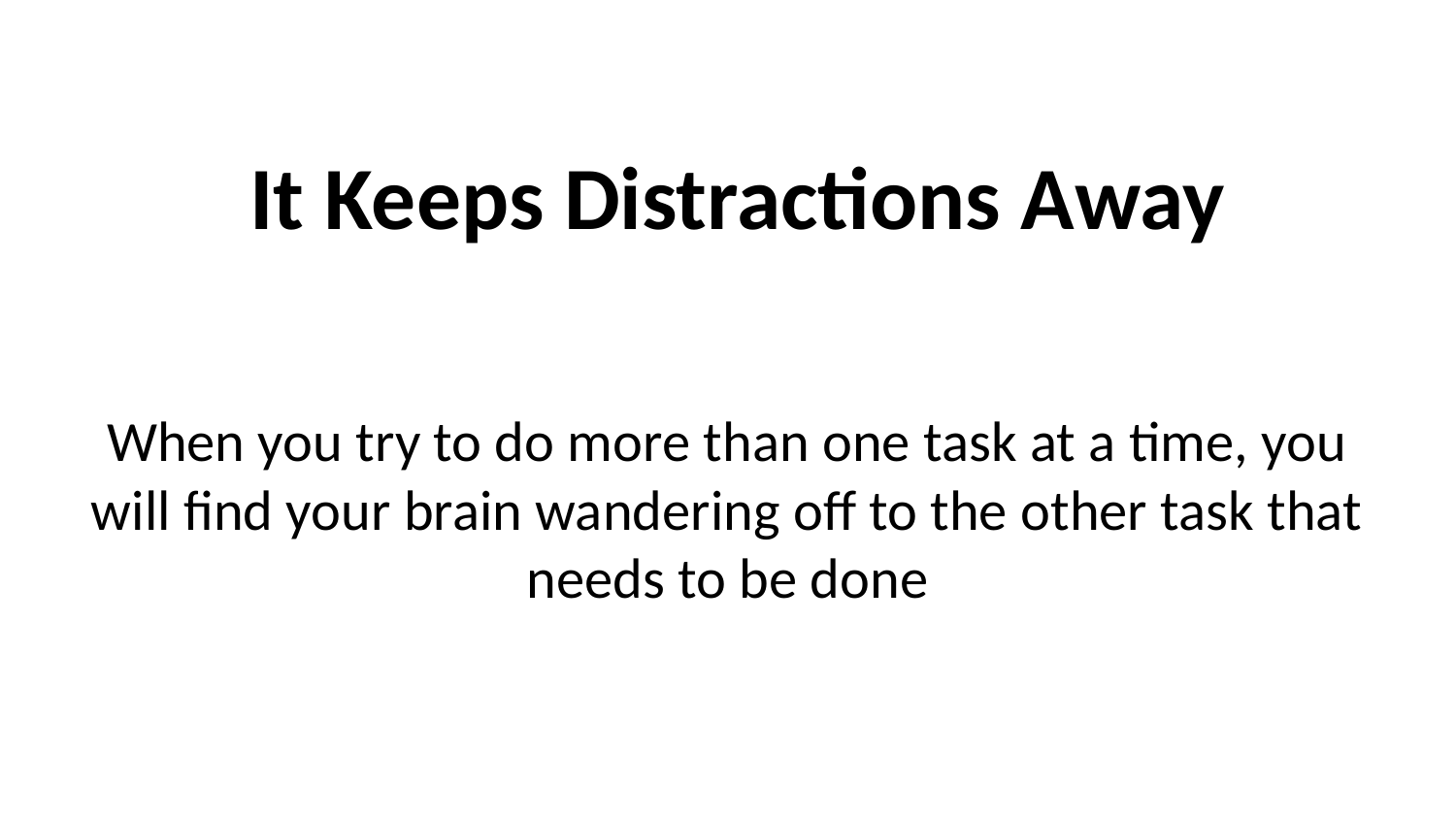

# It Keeps Distractions Away
When you try to do more than one task at a time, you will find your brain wandering off to the other task that needs to be done